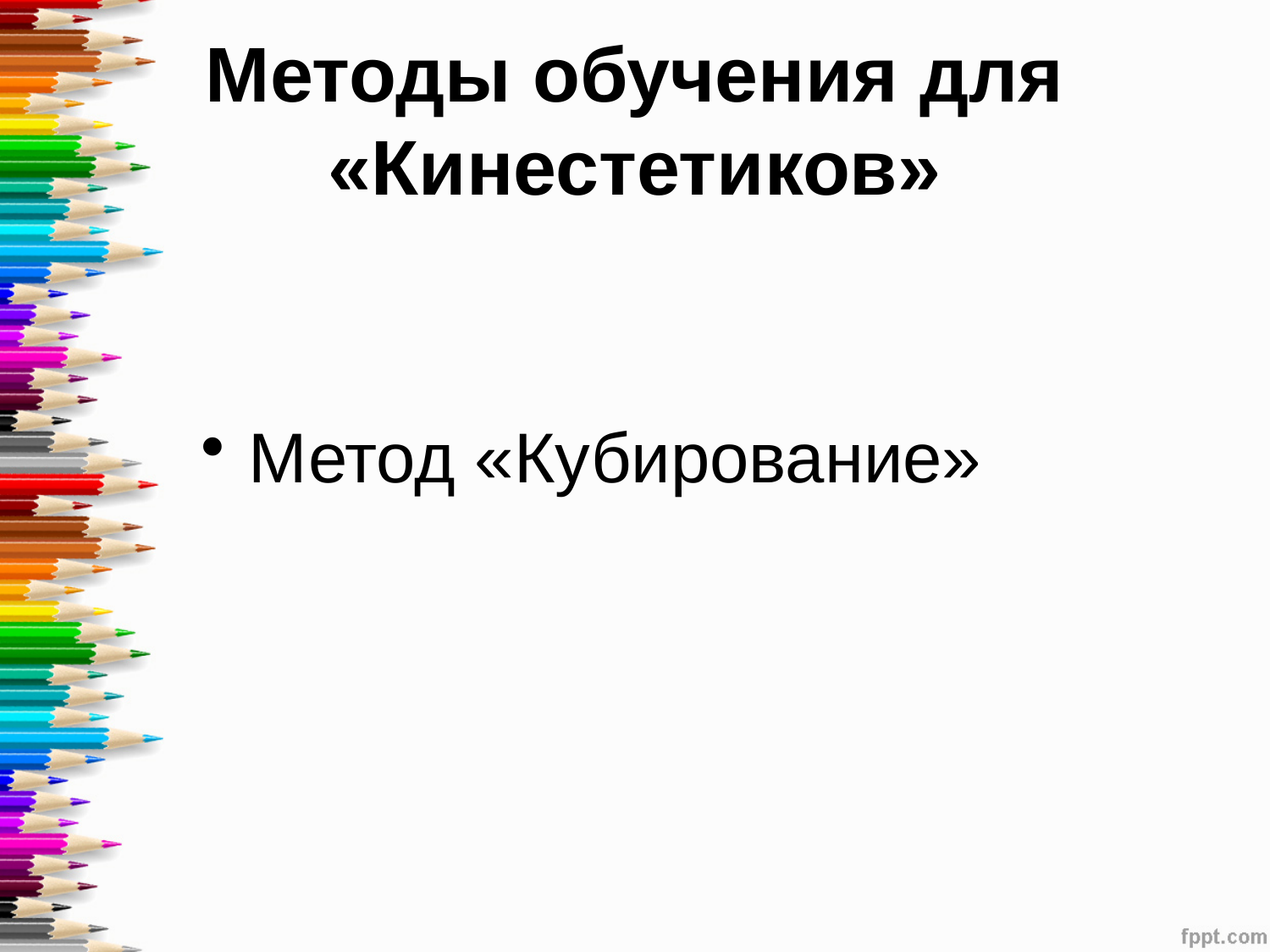

# Методы обучения для «Кинестетиков»

Метод «Кубирование»